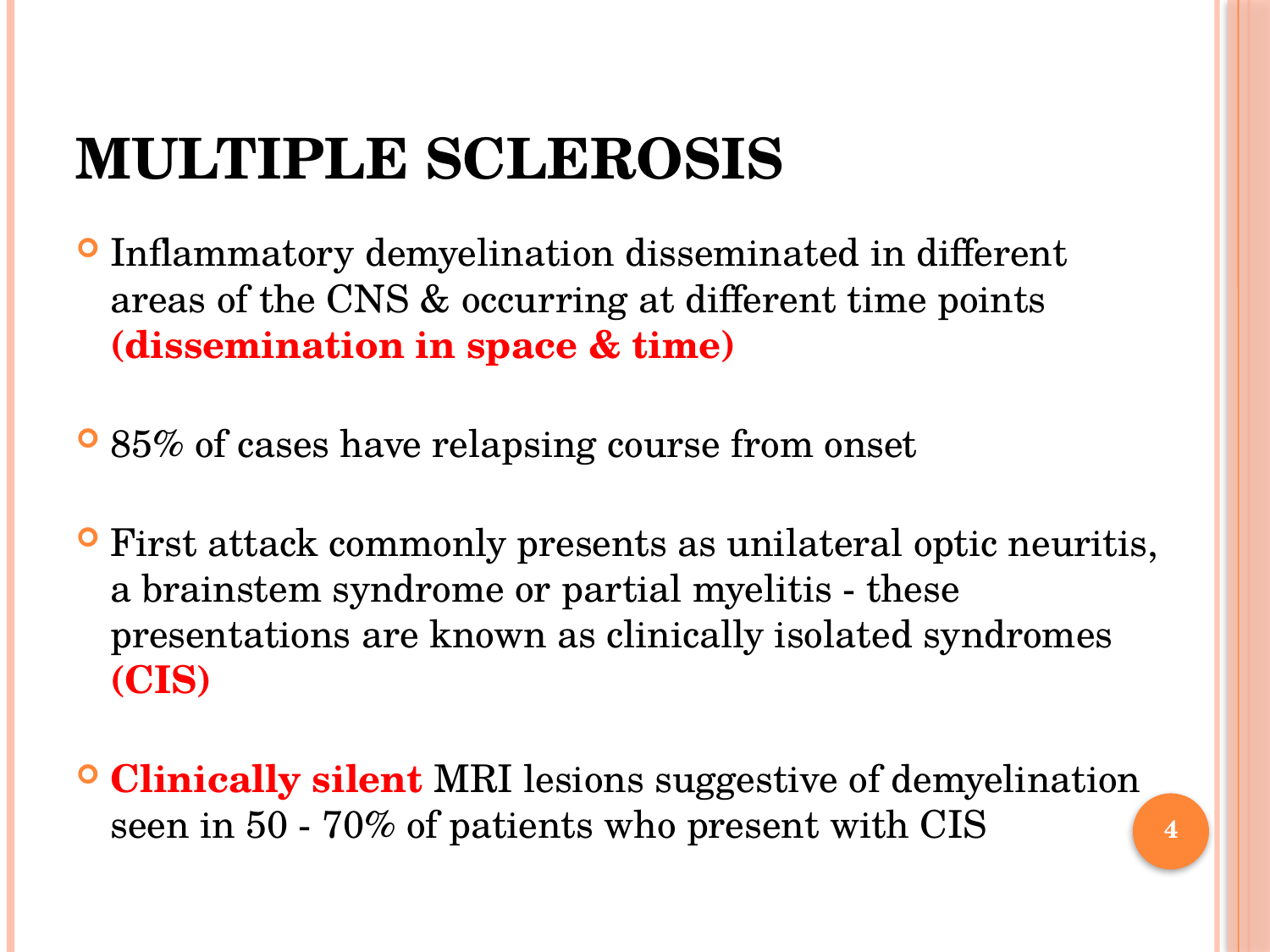

# Multiple sclerosis
Inflammatory demyelination disseminated in different areas of the CNS & occurring at different time points (dissemination in space & time)

85% of cases have relapsing course from onset

First attack commonly presents as unilateral optic neuritis, a brainstem syndrome or partial myelitis - these presentations are known as clinically isolated syndromes (CIS)

Clinically silent MRI lesions suggestive of demyelination seen in 50 - 70% of patients who present with CIS

4